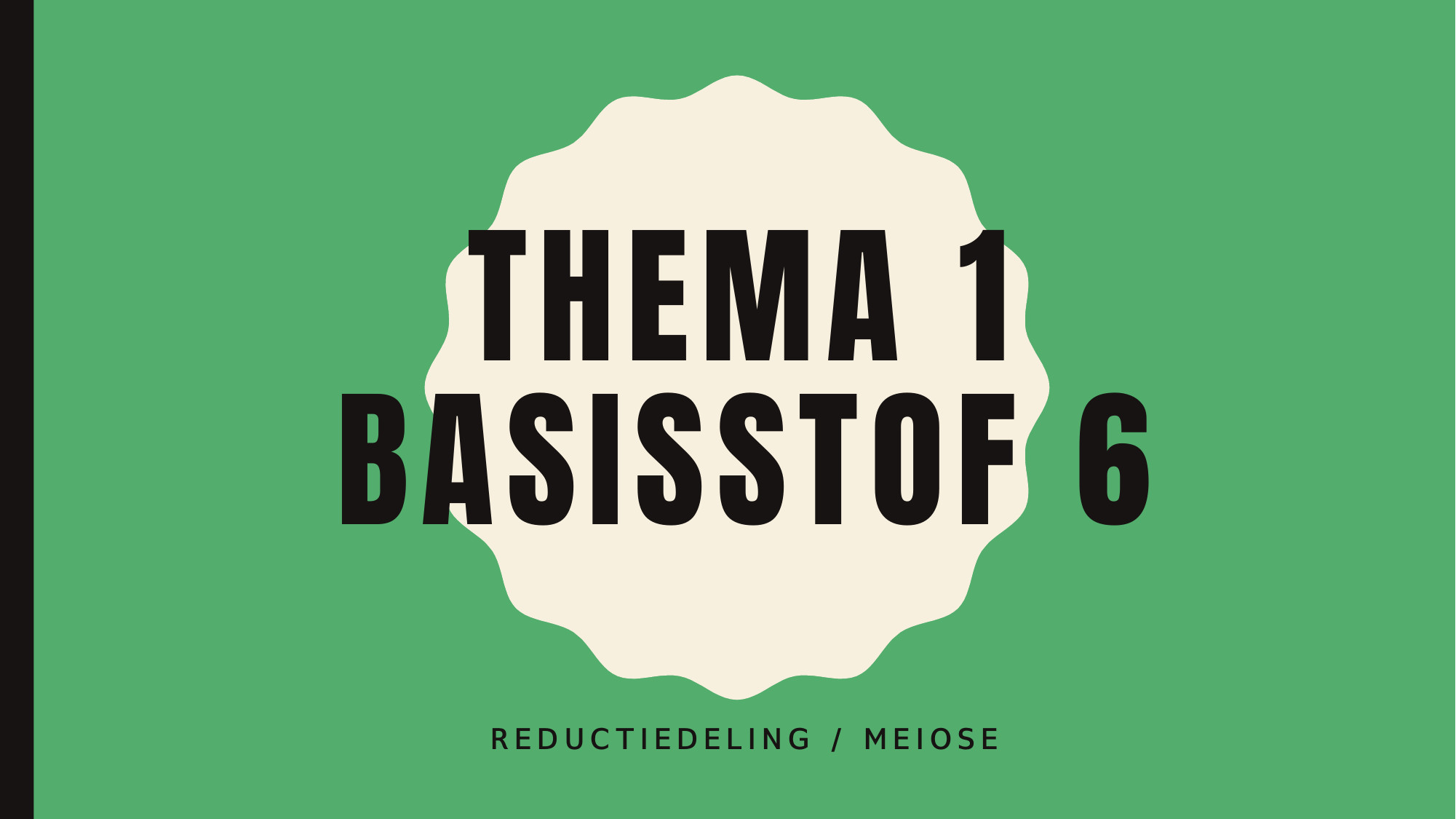

# Thema 1 basisstof 6
Reductiedeling / meiose